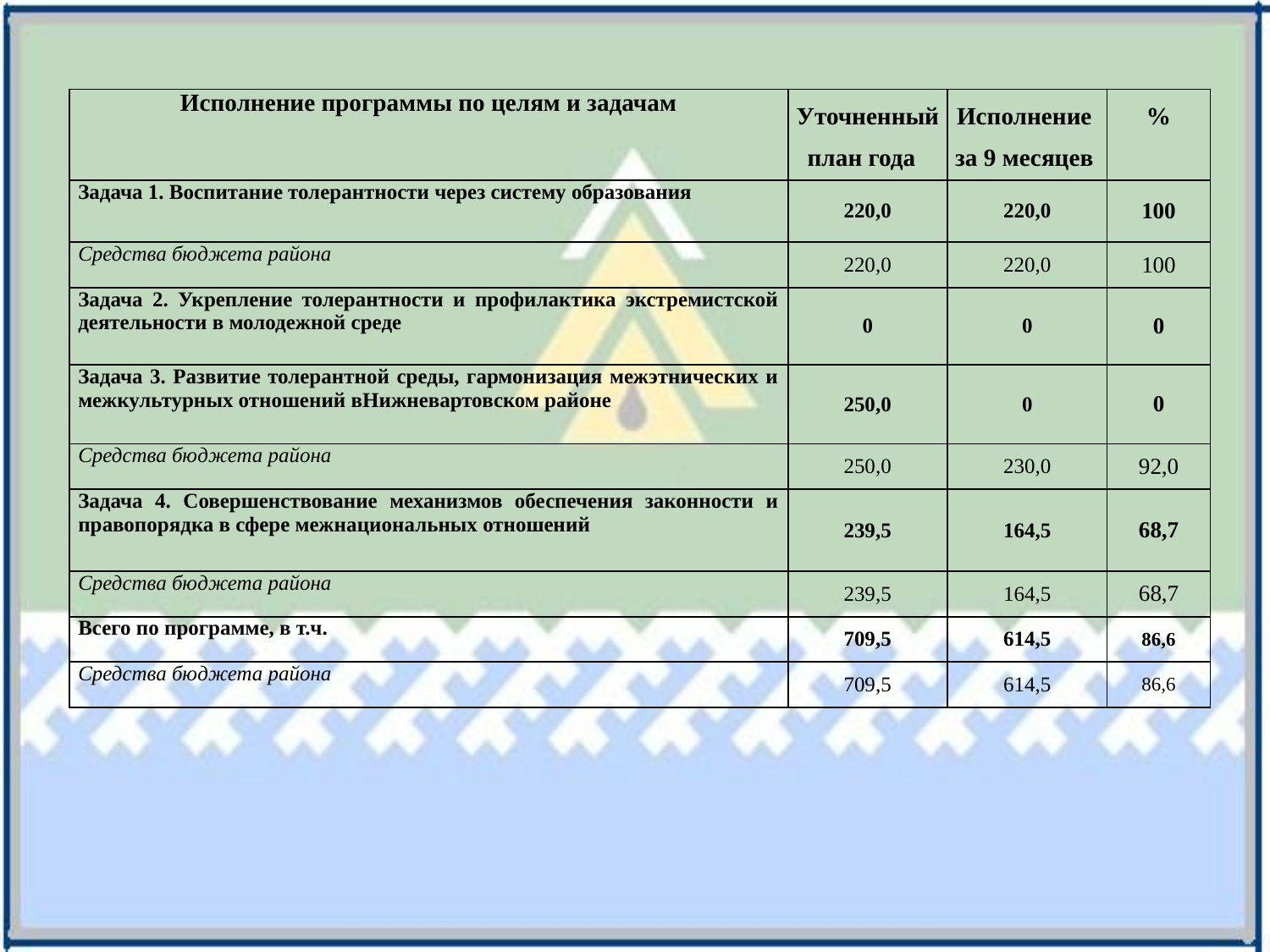

| Исполнение программы по целям и задачам | Уточненный план года | Исполнение за 9 месяцев | % |
| --- | --- | --- | --- |
| Задача 1. Воспитание толерантности через систему образования | 220,0 | 220,0 | 100 |
| Средства бюджета района | 220,0 | 220,0 | 100 |
| Задача 2. Укрепление толерантности и профилактика экстремистской деятельности в молодежной среде | 0 | 0 | 0 |
| Задача 3. Развитие толерантной среды, гармонизация межэтнических и межкультурных отношений вНижневартовском районе | 250,0 | 0 | 0 |
| Средства бюджета района | 250,0 | 230,0 | 92,0 |
| Задача 4. Совершенствование механизмов обеспечения законности и правопорядка в сфере межнациональных отношений | 239,5 | 164,5 | 68,7 |
| Средства бюджета района | 239,5 | 164,5 | 68,7 |
| Всего по программе, в т.ч. | 709,5 | 614,5 | 86,6 |
| Средства бюджета района | 709,5 | 614,5 | 86,6 |